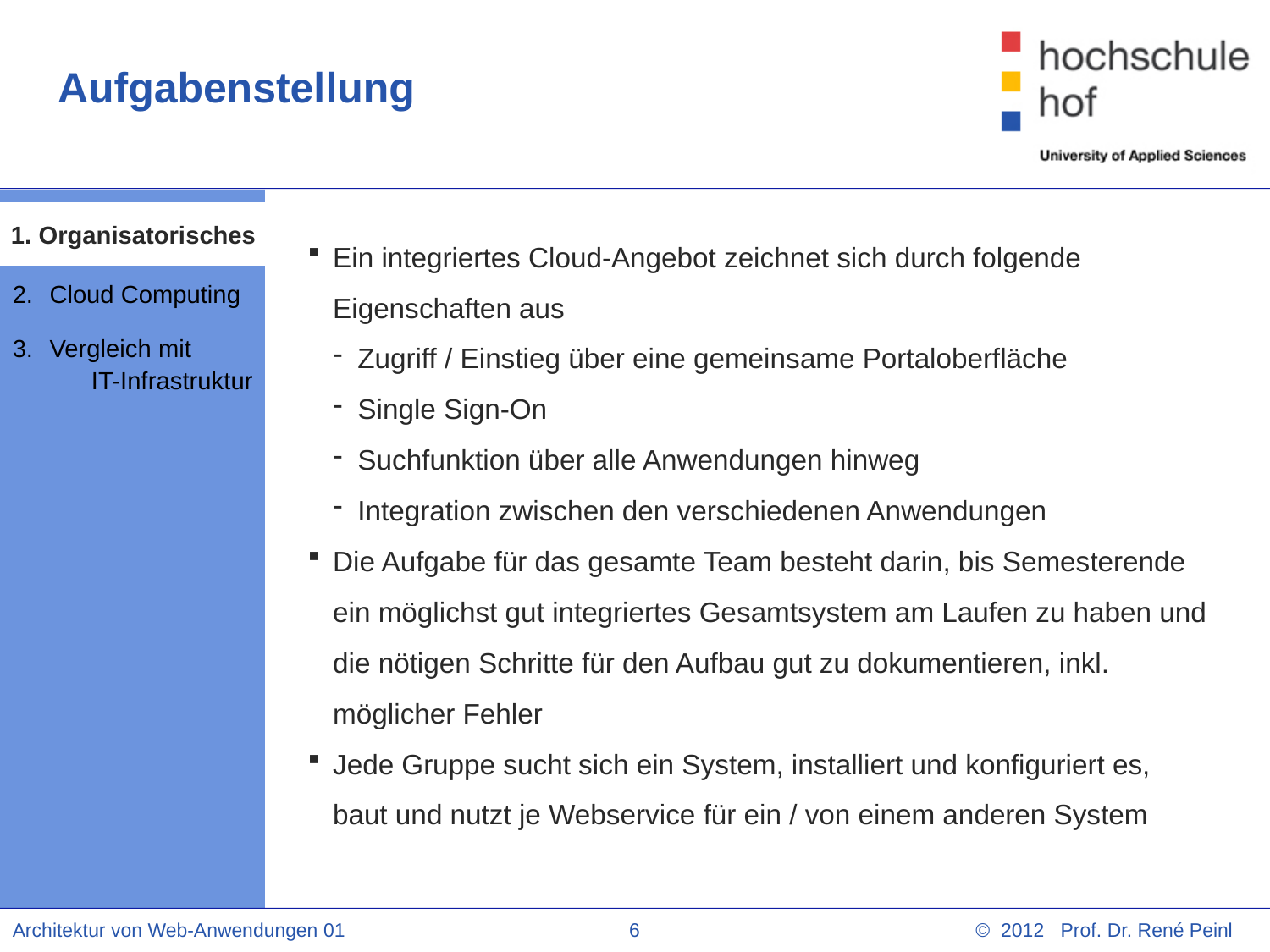

# Aufgabenstellung
1. Organisatorisches
Ein integriertes Cloud-Angebot zeichnet sich durch folgende Eigenschaften aus
Zugriff / Einstieg über eine gemeinsame Portaloberfläche
Single Sign-On
Suchfunktion über alle Anwendungen hinweg
Integration zwischen den verschiedenen Anwendungen
Die Aufgabe für das gesamte Team besteht darin, bis Semesterende ein möglichst gut integriertes Gesamtsystem am Laufen zu haben und die nötigen Schritte für den Aufbau gut zu dokumentieren, inkl. möglicher Fehler
Jede Gruppe sucht sich ein System, installiert und konfiguriert es,
baut und nutzt je Webservice für ein / von einem anderen System